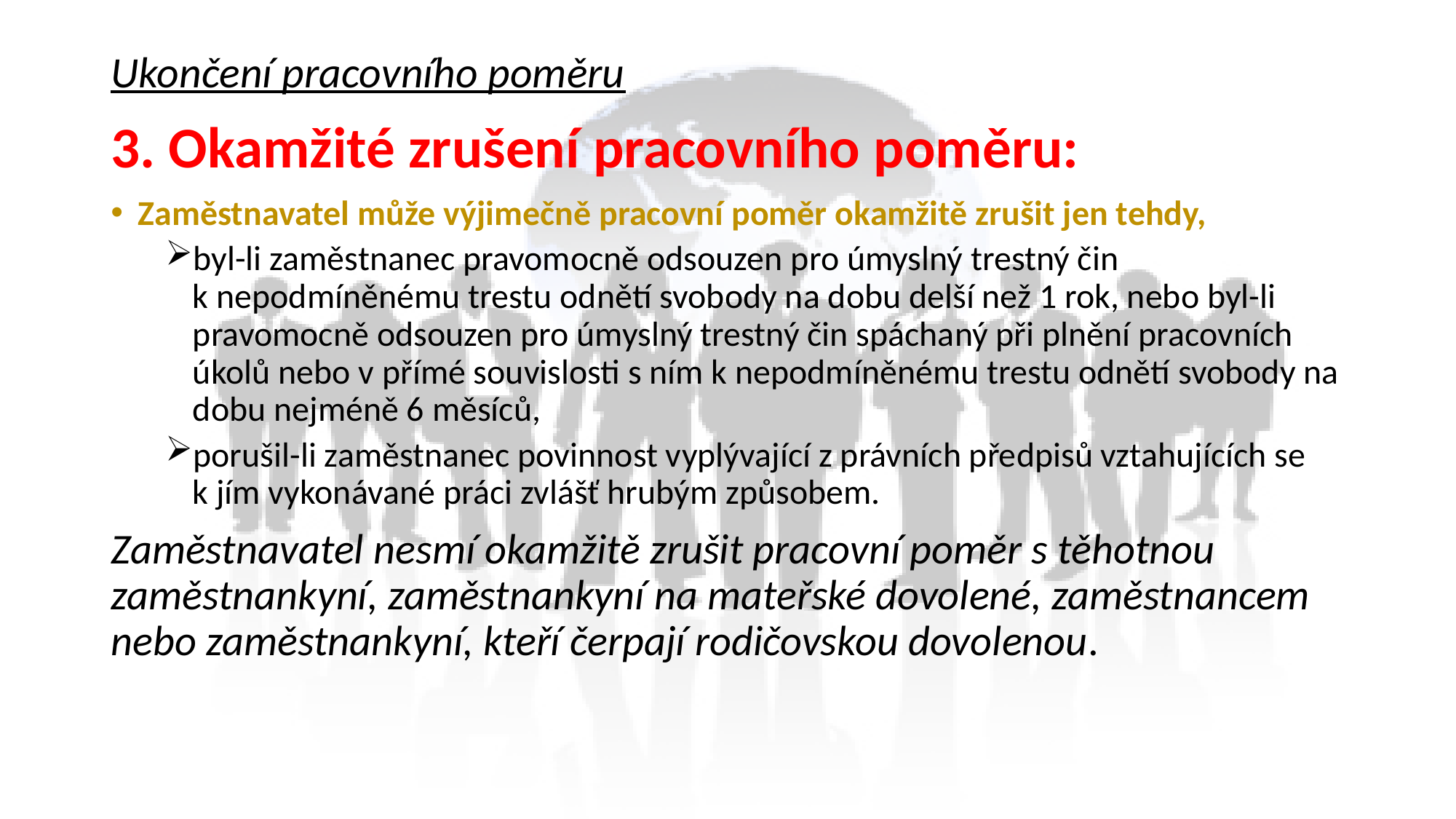

# Ukončení pracovního poměru
3. Okamžité zrušení pracovního poměru:
Zaměstnavatel může výjimečně pracovní poměr okamžitě zrušit jen tehdy,
byl-li zaměstnanec pravomocně odsouzen pro úmyslný trestný čin
k nepodmíněnému trestu odnětí svobody na dobu delší než 1 rok, nebo byl-li pravomocně odsouzen pro úmyslný trestný čin spáchaný při plnění pracovních úkolů nebo v přímé souvislosti s ním k nepodmíněnému trestu odnětí svobody na dobu nejméně 6 měsíců,
porušil-li zaměstnanec povinnost vyplývající z právních předpisů vztahujících se k jím vykonávané práci zvlášť hrubým způsobem.
Zaměstnavatel nesmí okamžitě zrušit pracovní poměr s těhotnou zaměstnankyní, zaměstnankyní na mateřské dovolené, zaměstnancem nebo zaměstnankyní, kteří čerpají rodičovskou dovolenou.